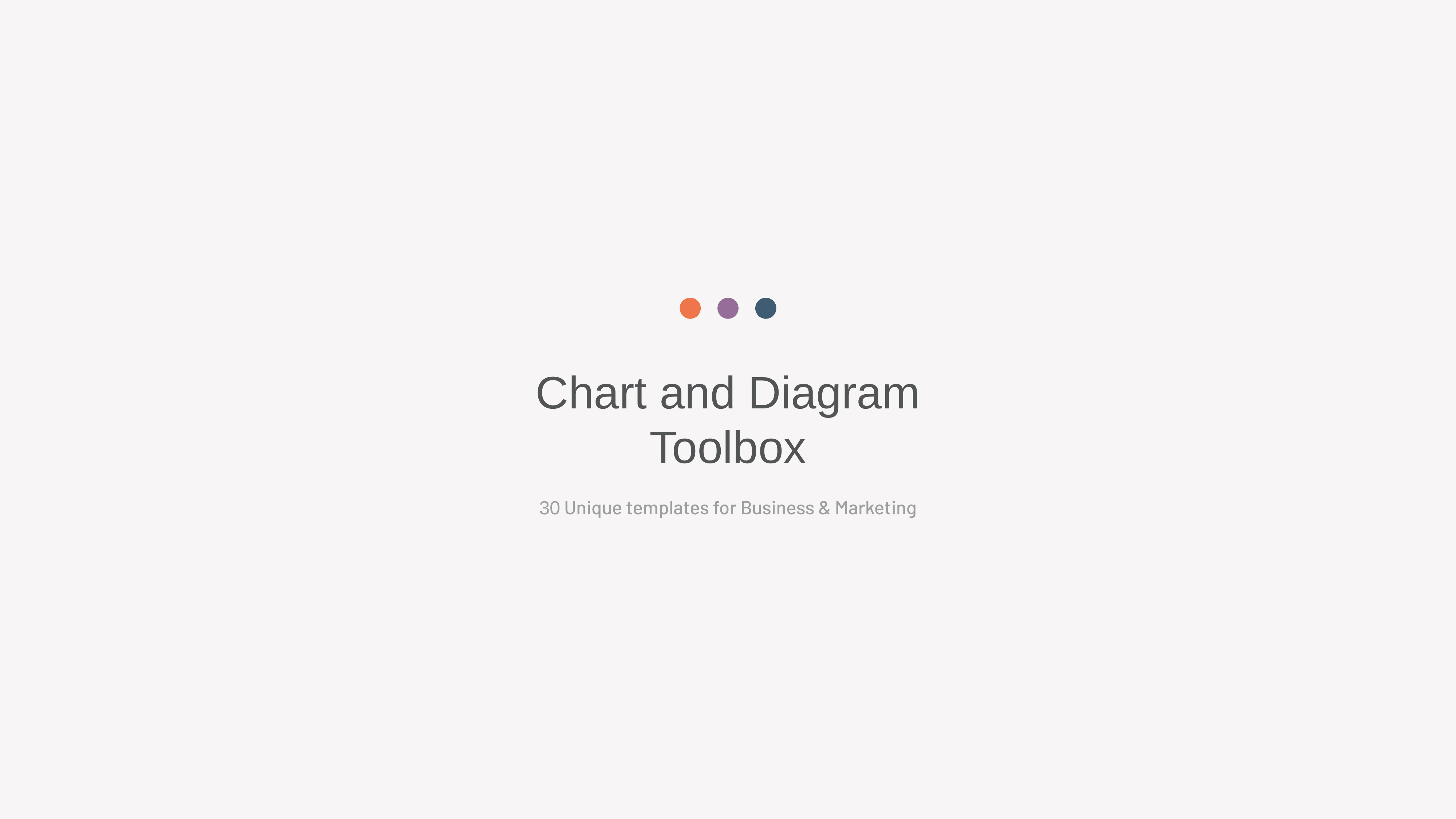

Chart and Diagram
Toolbox
30 Unique templates for Business & Marketing